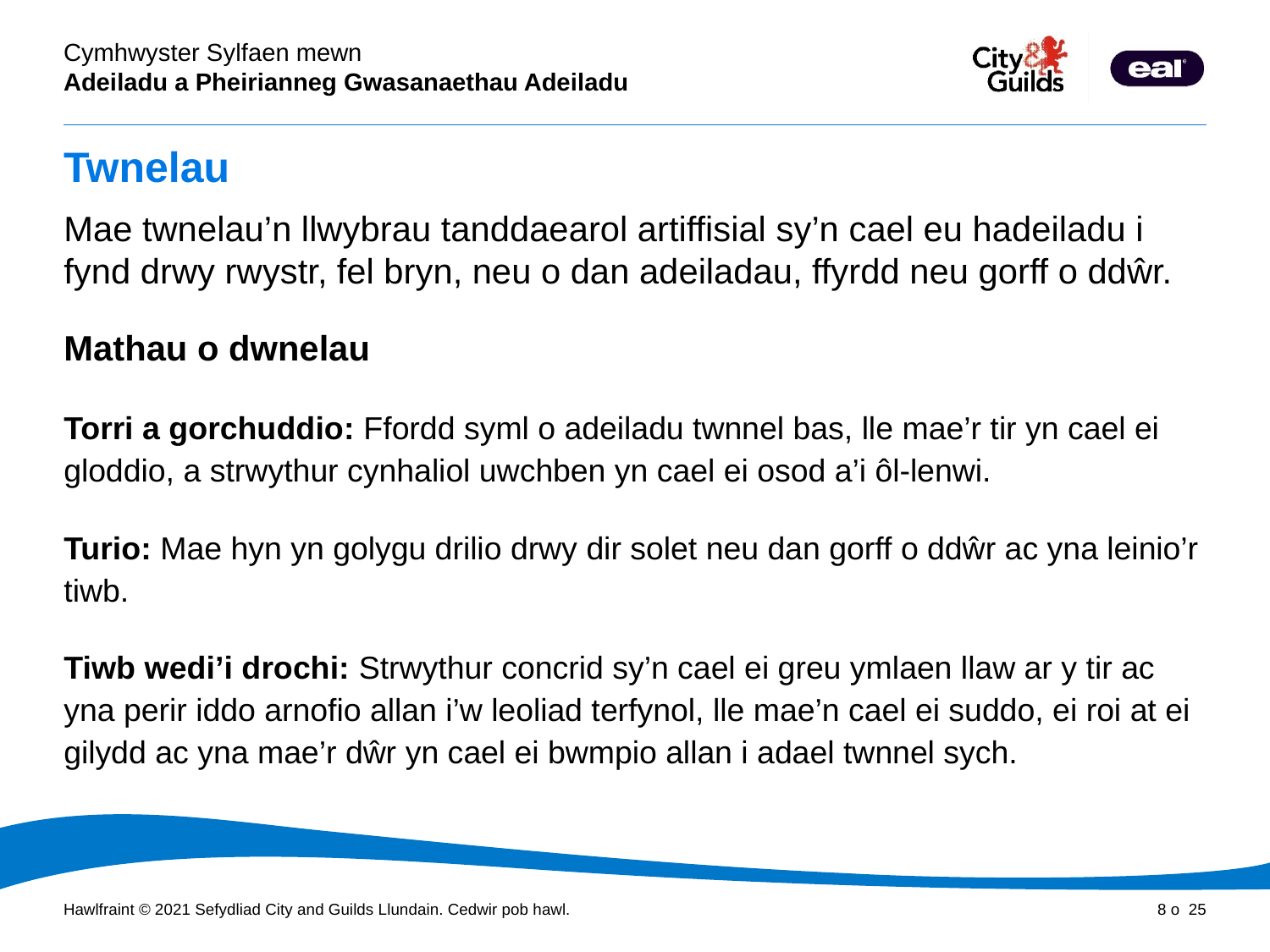

# Twnelau
Mae twnelau’n llwybrau tanddaearol artiffisial sy’n cael eu hadeiladu i fynd drwy rwystr, fel bryn, neu o dan adeiladau, ffyrdd neu gorff o ddŵr.
Mathau o dwnelau
Torri a gorchuddio: Ffordd syml o adeiladu twnnel bas, lle mae’r tir yn cael ei gloddio, a strwythur cynhaliol uwchben yn cael ei osod a’i ôl-lenwi.
Turio: Mae hyn yn golygu drilio drwy dir solet neu dan gorff o ddŵr ac yna leinio’r tiwb.
Tiwb wedi’i drochi: Strwythur concrid sy’n cael ei greu ymlaen llaw ar y tir ac yna perir iddo arnofio allan i’w leoliad terfynol, lle mae’n cael ei suddo, ei roi at ei gilydd ac yna mae’r dŵr yn cael ei bwmpio allan i adael twnnel sych.